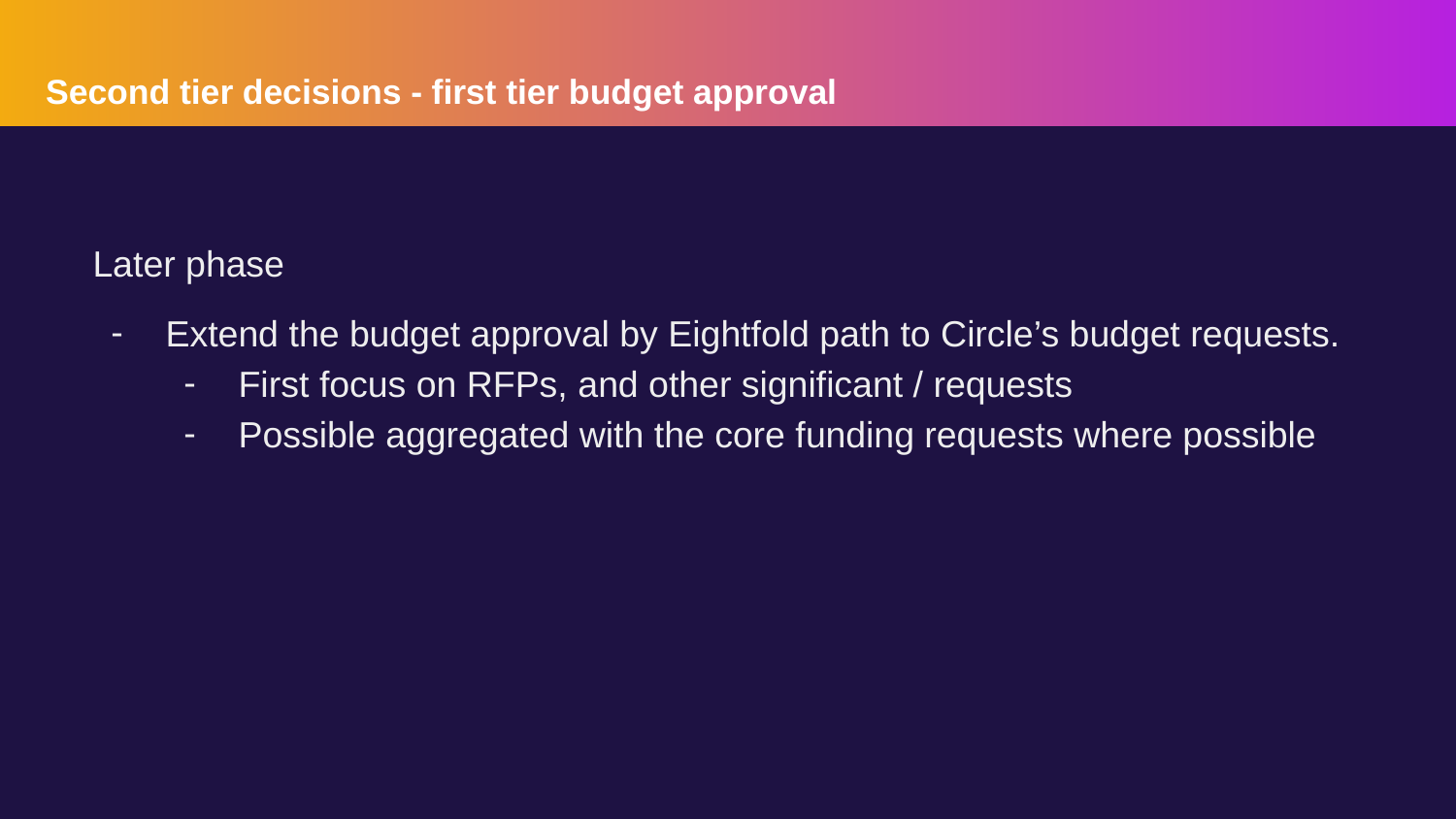

# Second tier decisions - first tier budget approval

Later phase
Extend the budget approval by Eightfold path to Circle’s budget requests.
First focus on RFPs, and other significant / requests
Possible aggregated with the core funding requests where possible